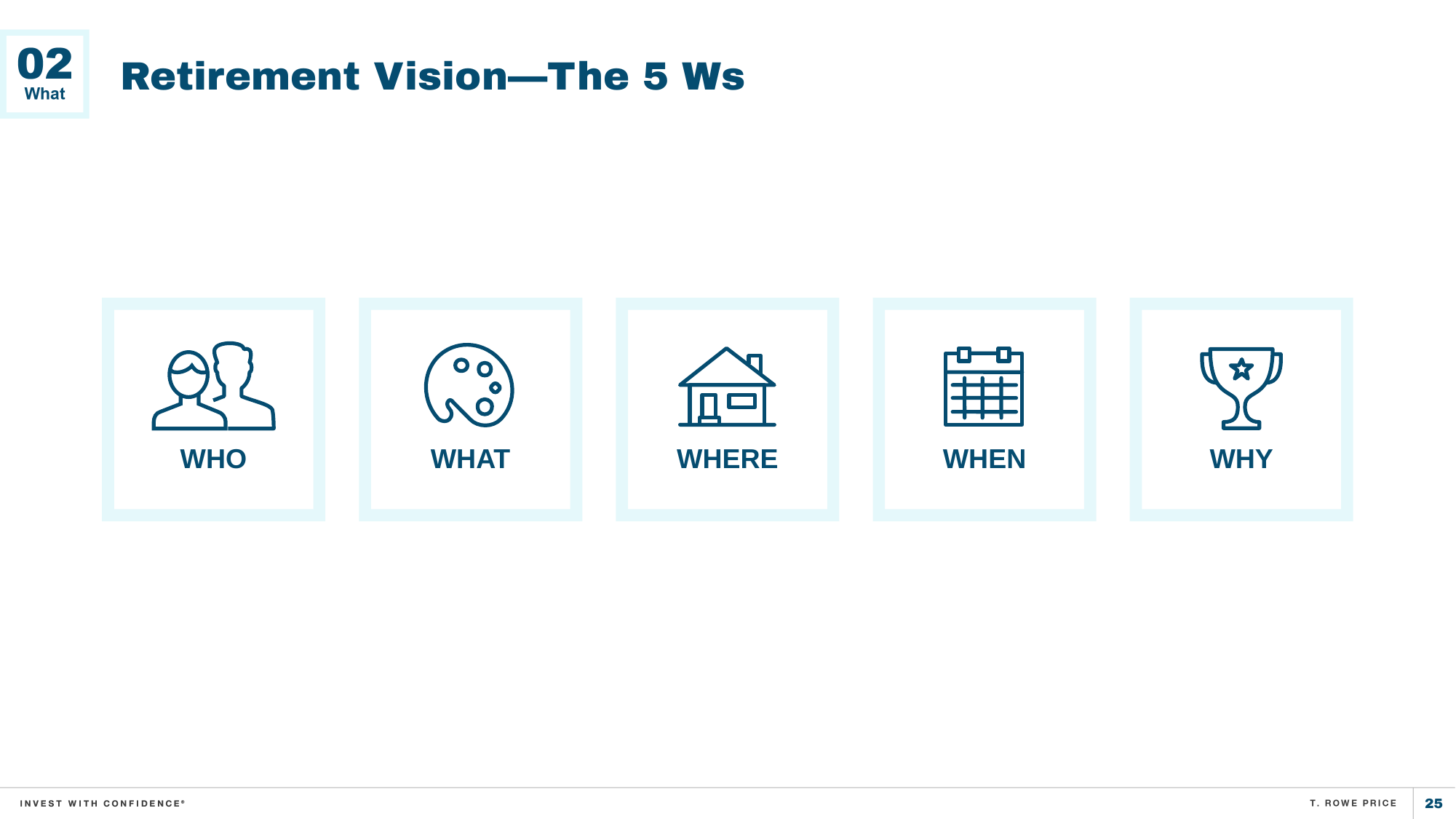

# Retirement Vision—The 5 Ws

WHO

WHAT

WHERE

WHEN

WHY